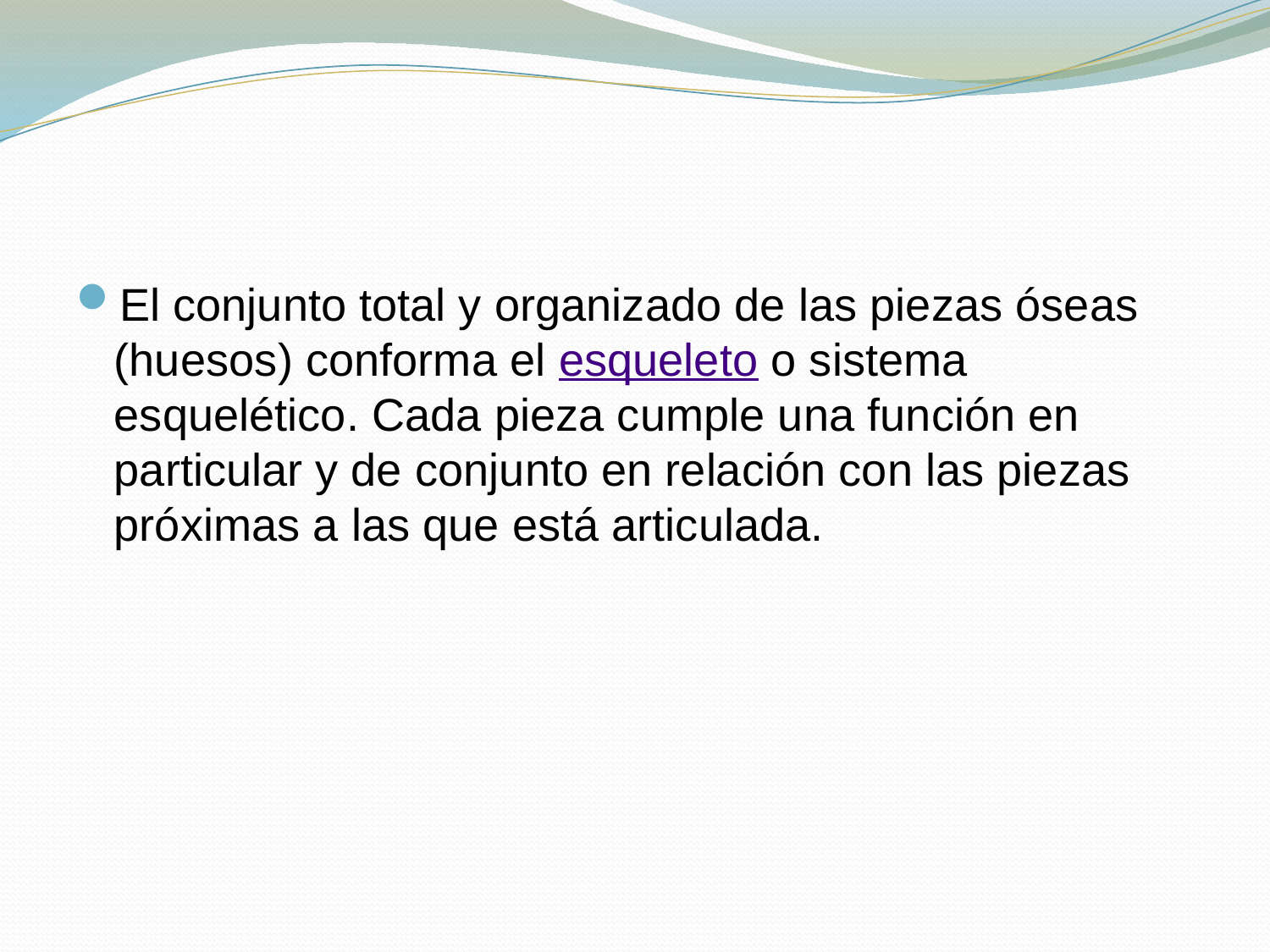

#
El conjunto total y organizado de las piezas óseas (huesos) conforma el esqueleto o sistema esquelético. Cada pieza cumple una función en particular y de conjunto en relación con las piezas próximas a las que está articulada.